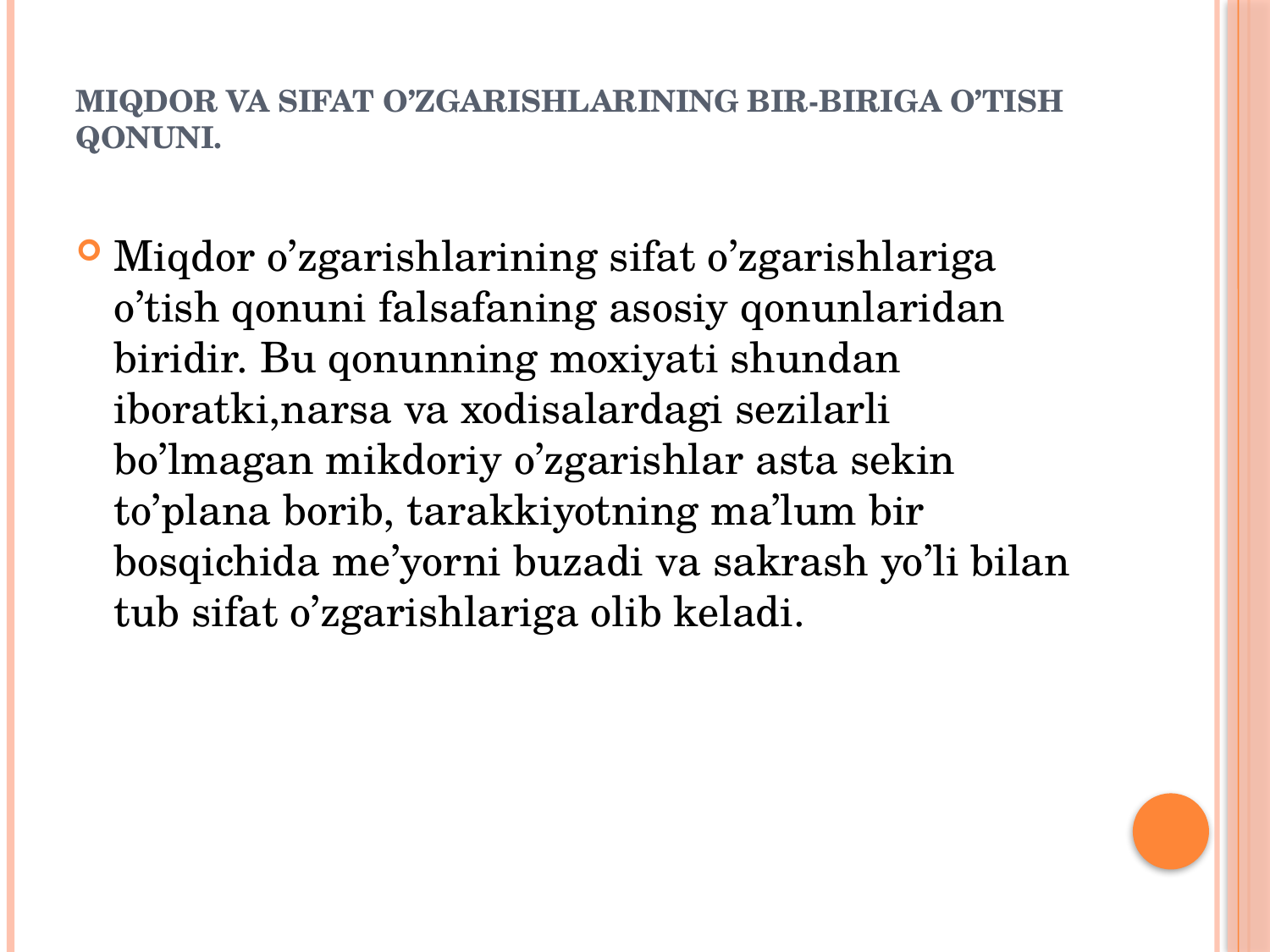

# Miqdor va sifat o’zgarishlarining bir-biriga o’tish qonuni.
Miqdor o’zgarishlarining sifat o’zgarishlariga o’tish qonuni falsafaning asosiy qonunlaridan biridir. Bu qonunning moxiyati shundan iboratki,narsa va xodisalardagi sezilarli bo’lmagan mikdoriy o’zgarishlar asta sekin to’plana borib, tarakkiyotning ma’lum bir bosqichida me’yorni buzadi va sakrash yo’li bilan tub sifat o’zgarishlariga olib keladi.